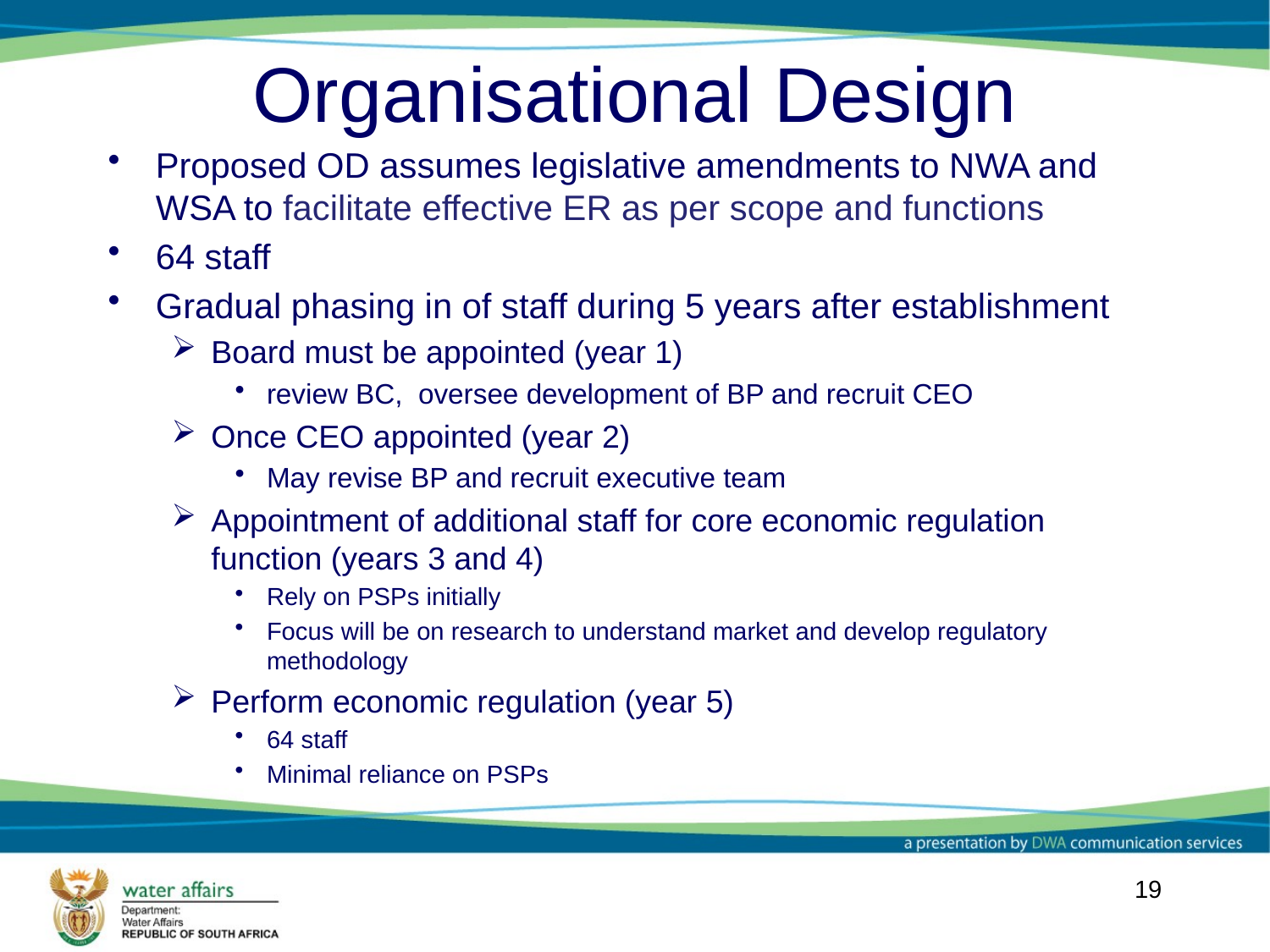

# Organisational Design
Proposed OD assumes legislative amendments to NWA and WSA to facilitate effective ER as per scope and functions
64 staff
Gradual phasing in of staff during 5 years after establishment
Board must be appointed (year 1)
review BC,  oversee development of BP and recruit CEO
Once CEO appointed (year 2)
May revise BP and recruit executive team
Appointment of additional staff for core economic regulation function (years 3 and 4)
Rely on PSPs initially
Focus will be on research to understand market and develop regulatory methodology
Perform economic regulation (year 5)
64 staff
Minimal reliance on PSPs

19